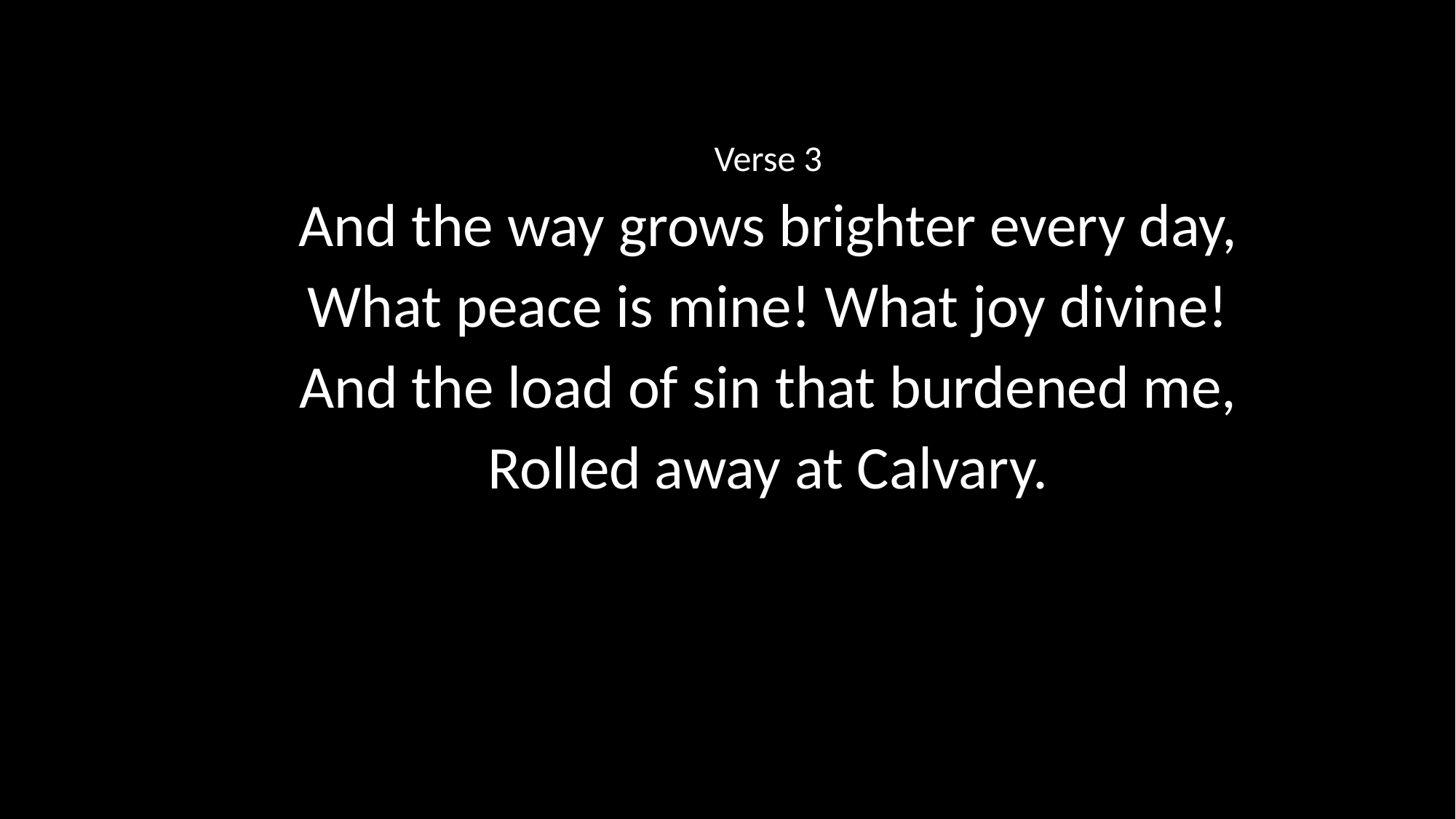

Verse 3
And the way grows brighter every day,
What peace is mine! What joy divine!
And the load of sin that burdened me,
Rolled away at Calvary.